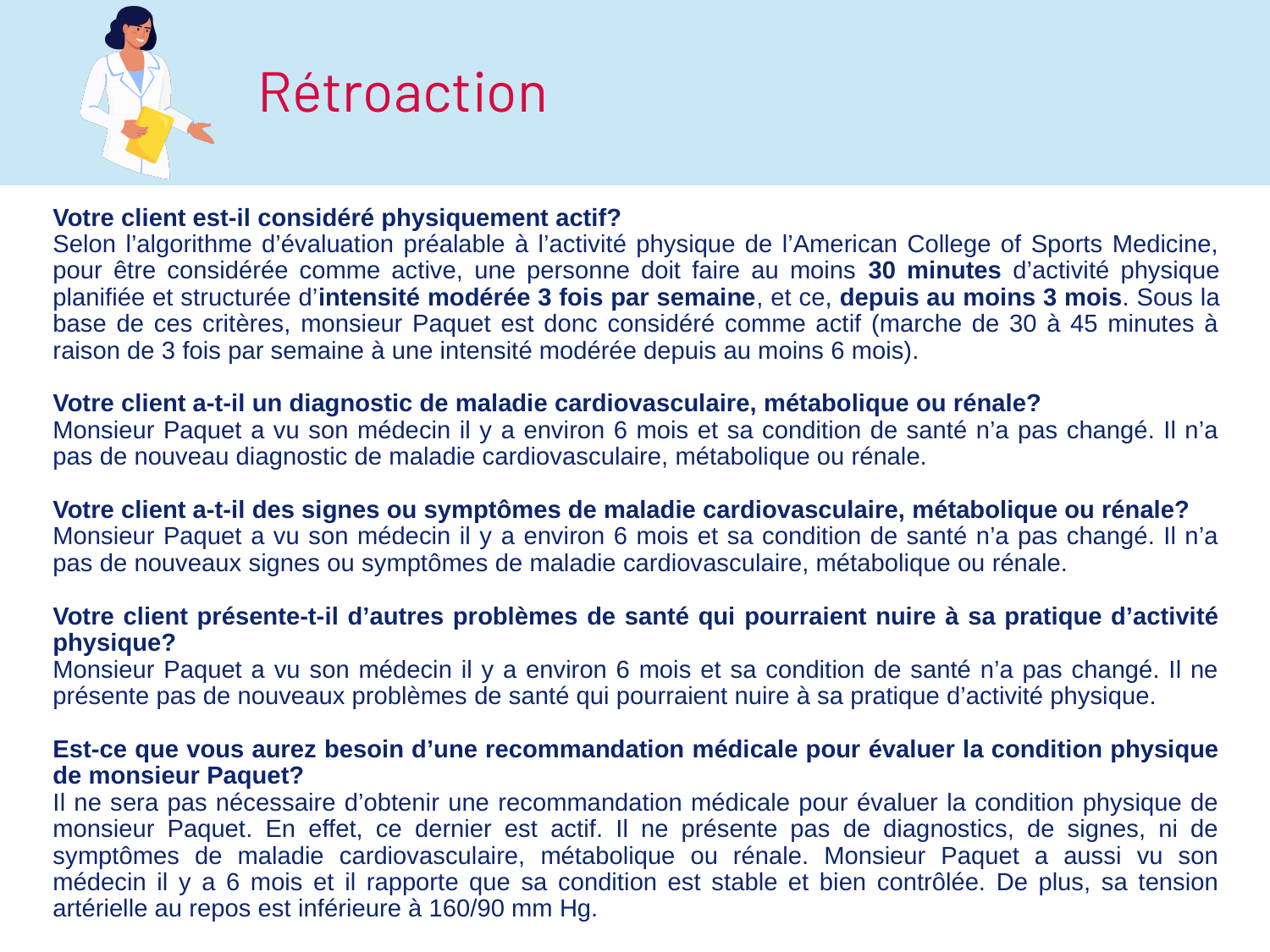

# Rétroaction
Votre client est-il considéré physiquement actif?
Selon l’algorithme d’évaluation préalable à l’activité physique de l’American College of Sports Medicine, pour être considérée comme active, une personne doit faire au moins 30 minutes d’activité physique planifiée et structurée d’intensité modérée 3 fois par semaine, et ce, depuis au moins 3 mois. Sous la base de ces critères, monsieur Paquet est donc considéré comme actif (marche de 30 à 45 minutes à raison de 3 fois par semaine à une intensité modérée depuis au moins 6 mois).

Votre client a-t-il un diagnostic de maladie cardiovasculaire, métabolique ou rénale?
Monsieur Paquet a vu son médecin il y a environ 6 mois et sa condition de santé n’a pas changé. Il n’a pas de nouveau diagnostic de maladie cardiovasculaire, métabolique ou rénale.

Votre client a-t-il des signes ou symptômes de maladie cardiovasculaire, métabolique ou rénale?
Monsieur Paquet a vu son médecin il y a environ 6 mois et sa condition de santé n’a pas changé. Il n’a pas de nouveaux signes ou symptômes de maladie cardiovasculaire, métabolique ou rénale.

Votre client présente-t-il d’autres problèmes de santé qui pourraient nuire à sa pratique d’activité physique?
Monsieur Paquet a vu son médecin il y a environ 6 mois et sa condition de santé n’a pas changé. Il ne présente pas de nouveaux problèmes de santé qui pourraient nuire à sa pratique d’activité physique.

Est-ce que vous aurez besoin d’une recommandation médicale pour évaluer la condition physique de monsieur Paquet?
Il ne sera pas nécessaire d’obtenir une recommandation médicale pour évaluer la condition physique de monsieur Paquet. En effet, ce dernier est actif. Il ne présente pas de diagnostics, de signes, ni de symptômes de maladie cardiovasculaire, métabolique ou rénale. Monsieur Paquet a aussi vu son médecin il y a 6 mois et il rapporte que sa condition est stable et bien contrôlée. De plus, sa tension artérielle au repos est inférieure à 160/90 mm Hg.